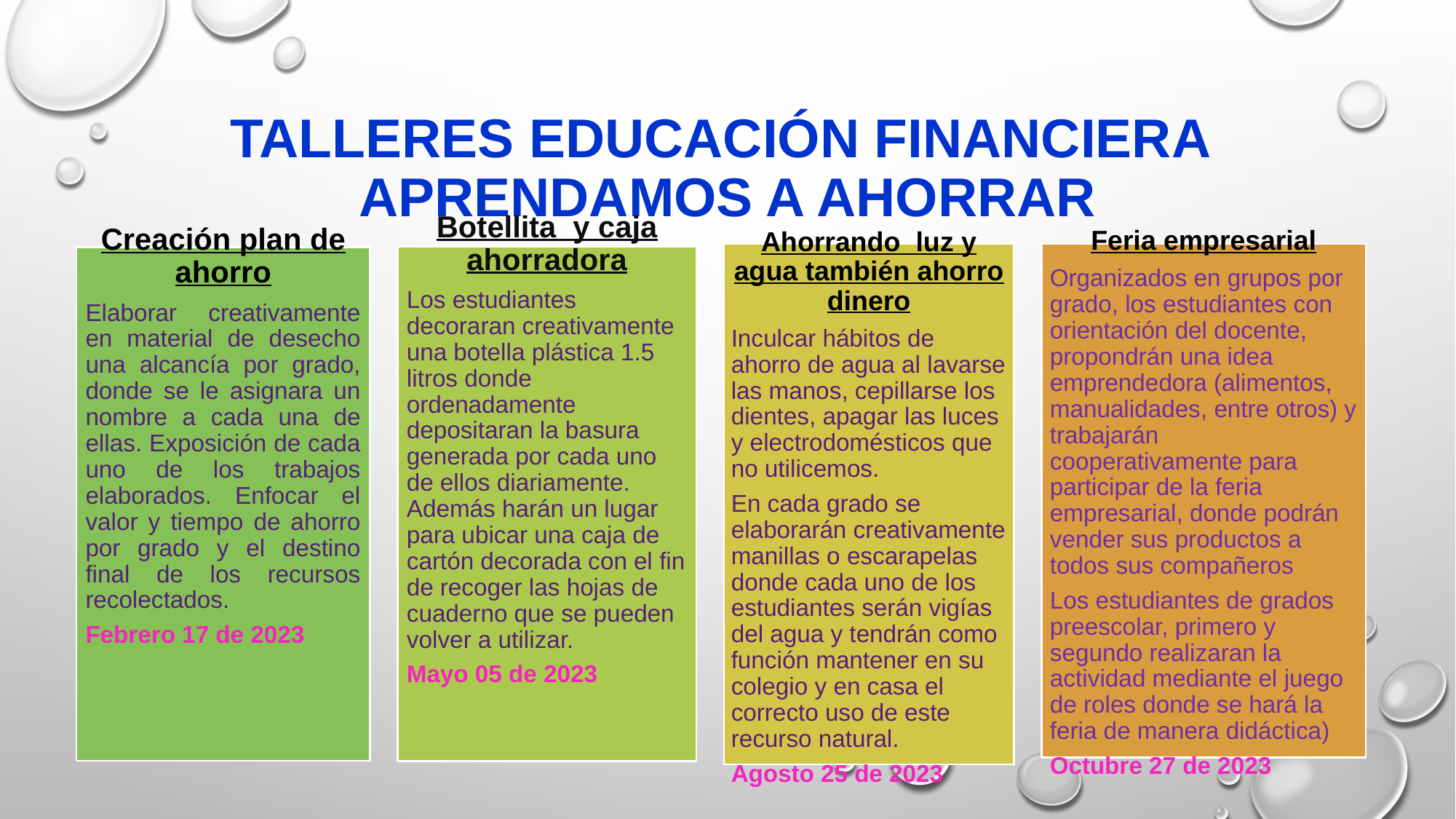

# Talleres educación financiera aprendamos a ahorrar
Creación plan de ahorro
Elaborar creativamente en material de desecho una alcancía por grado, donde se le asignara un nombre a cada una de ellas. Exposición de cada uno de los trabajos elaborados. Enfocar el valor y tiempo de ahorro por grado y el destino final de los recursos recolectados.
Febrero 17 de 2023

Botellita  y caja ahorradora
Los estudiantes decoraran creativamente una botella plástica 1.5 litros donde ordenadamente depositaran la basura generada por cada uno de ellos diariamente. Además harán un lugar para ubicar una caja de cartón decorada con el fin de recoger las hojas de cuaderno que se pueden volver a utilizar.
Mayo 05 de 2023

Ahorrando  luz y agua también ahorro dinero
Inculcar hábitos de ahorro de agua al lavarse las manos, cepillarse los dientes, apagar las luces y electrodomésticos que no utilicemos.
En cada grado se elaborarán creativamente manillas o escarapelas donde cada uno de los estudiantes serán vigías del agua y tendrán como función mantener en su colegio y en casa el correcto uso de este recurso natural.
Agosto 25 de 2023

Feria empresarial
Organizados en grupos por grado, los estudiantes con orientación del docente, propondrán una idea emprendedora (alimentos, manualidades, entre otros) y trabajarán cooperativamente para participar de la feria empresarial, donde podrán vender sus productos a todos sus compañeros
Los estudiantes de grados preescolar, primero y segundo realizaran la actividad mediante el juego de roles donde se hará la feria de manera didáctica)
Octubre 27 de 2023